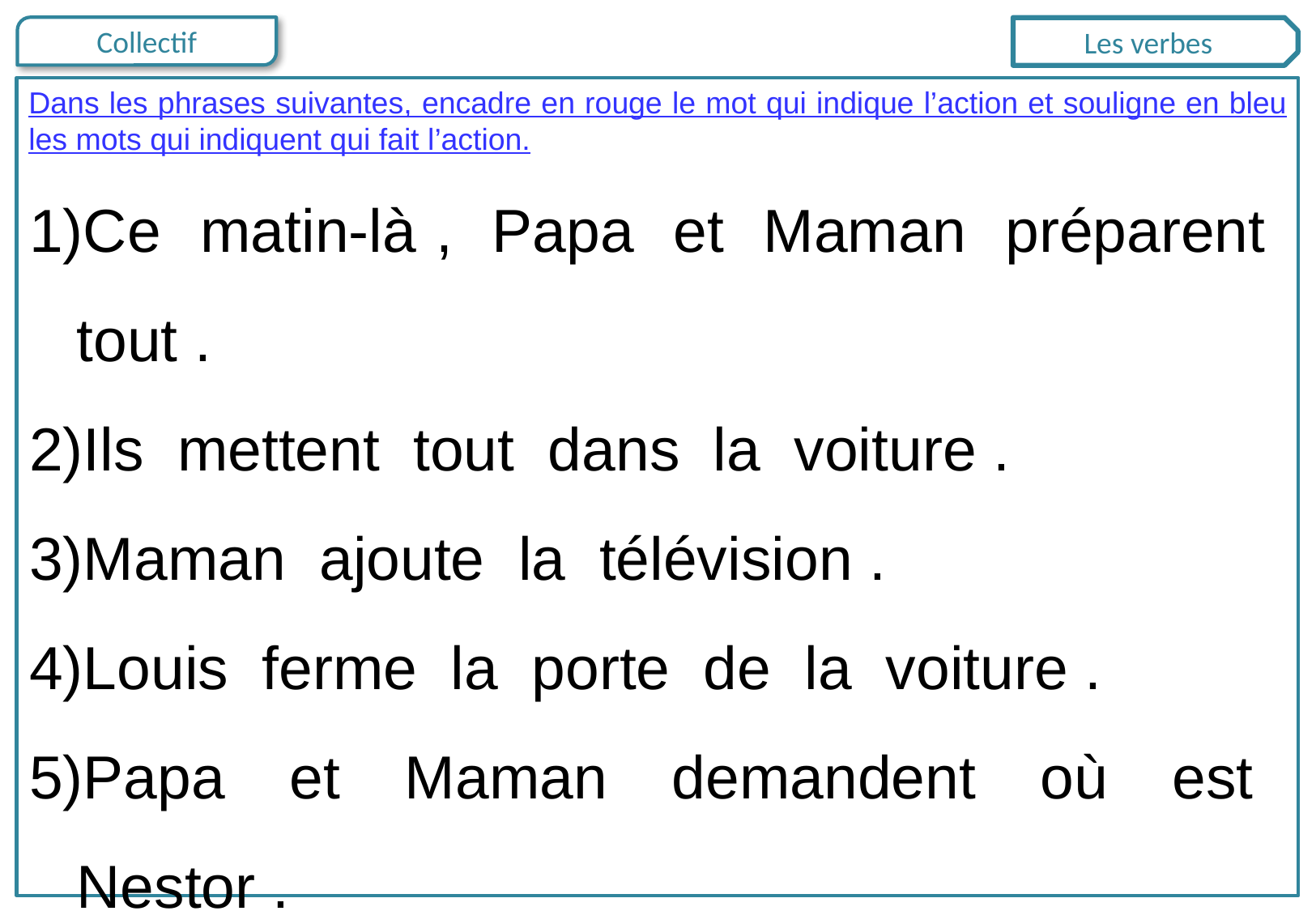

Les verbes
Dans les phrases suivantes, encadre en rouge le mot qui indique l’action et souligne en bleu les mots qui indiquent qui fait l’action.
Ce  matin-là ,  Papa  et  Maman  préparent  tout .
Ils  mettent  tout  dans  la  voiture .
Maman  ajoute  la  télévision .
Louis  ferme  la  porte  de  la  voiture .
Papa  et  Maman  demandent  où  est  Nestor .
Papa  et  Maman  ne  pensent  pas  à  Nestor .